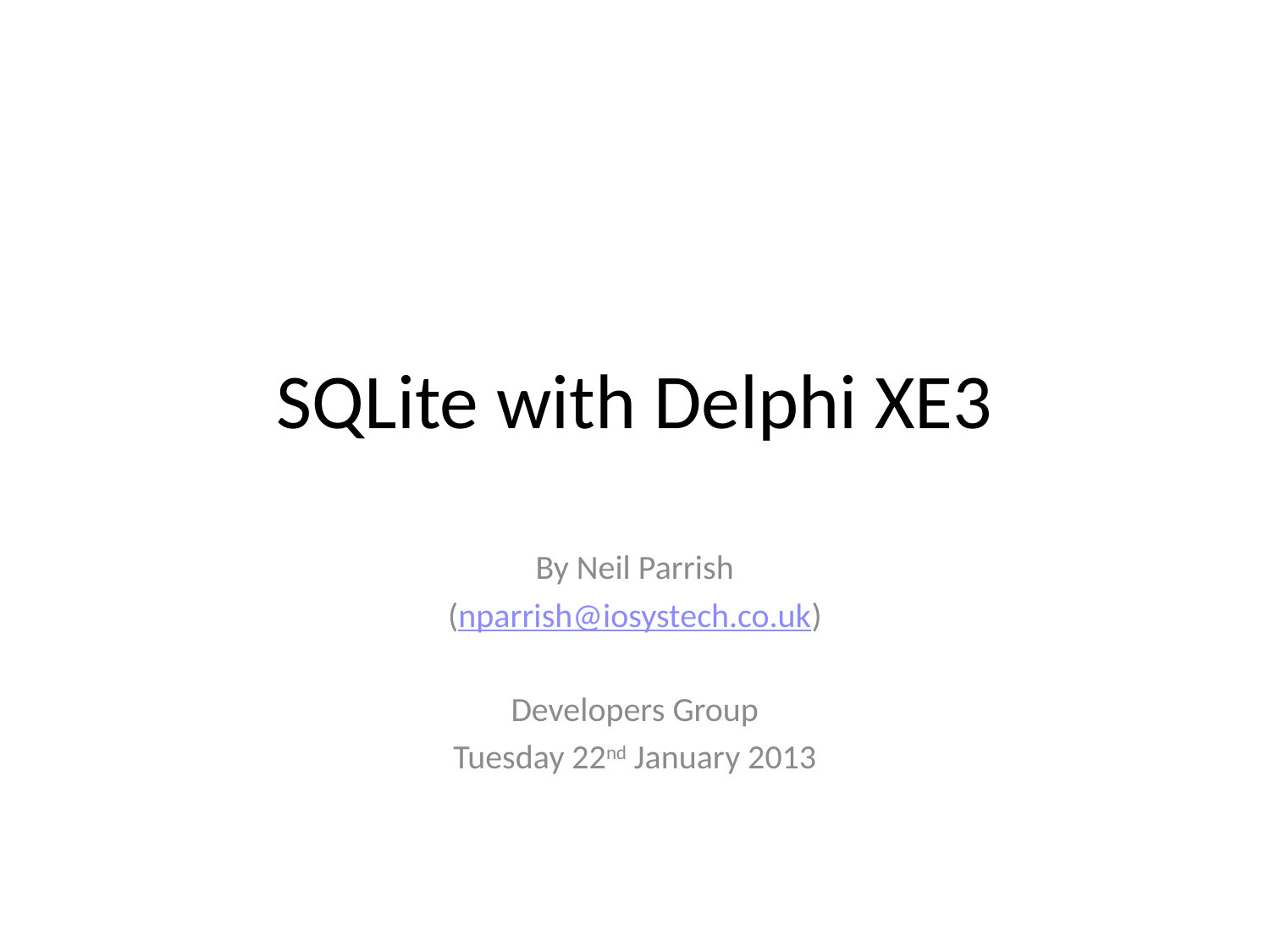

# SQLite with Delphi XE3
By Neil Parrish
(nparrish@iosystech.co.uk)

Developers Group
Tuesday 22nd January 2013